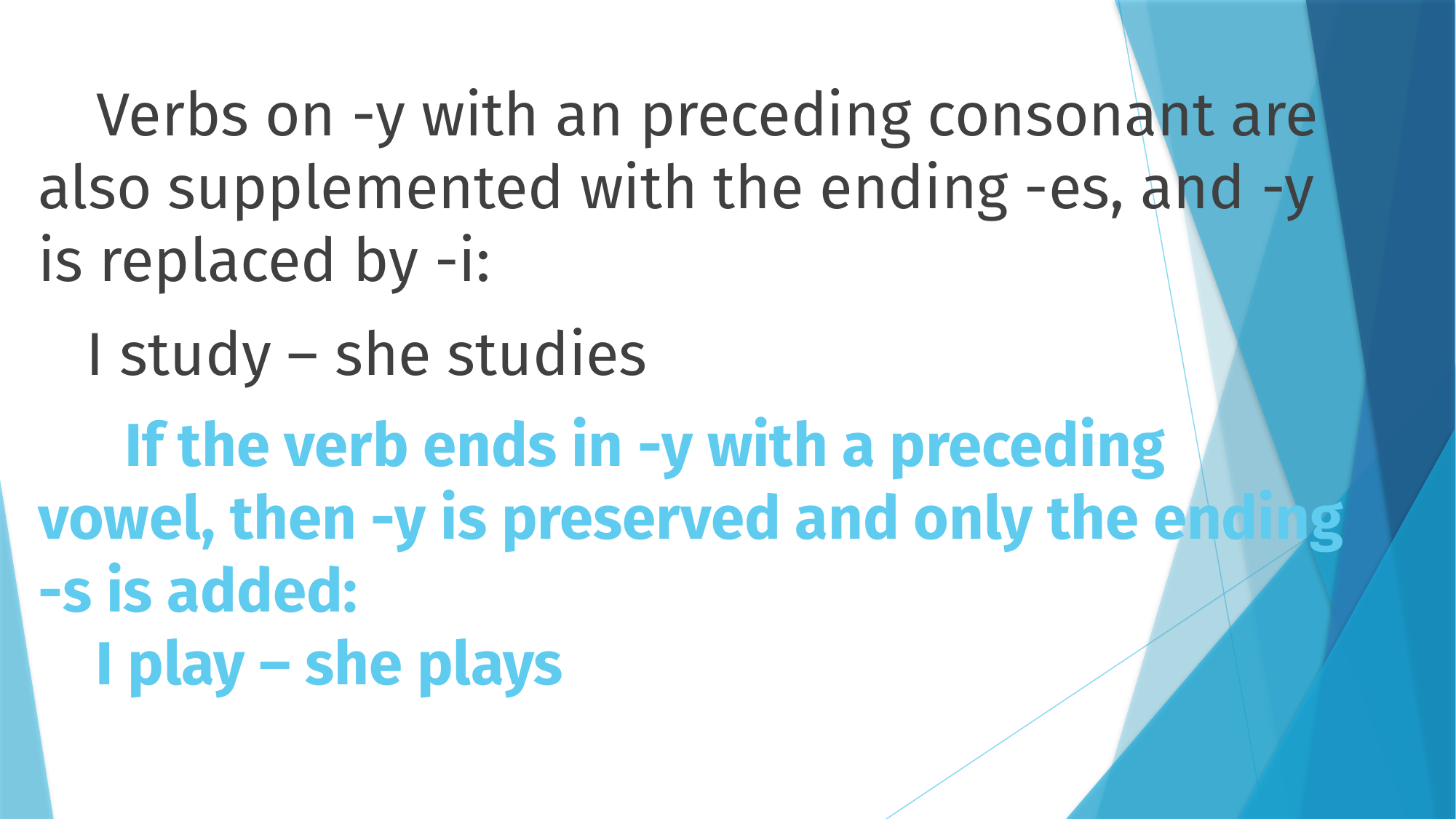

Verbs on -y with an preceding consonant are also supplemented with the ending -es, and -y is replaced by -i:
   I study – she studies

# If the verb ends in -y with a preceding vowel, then -y is preserved and only the ending -s is added: I play – she plays